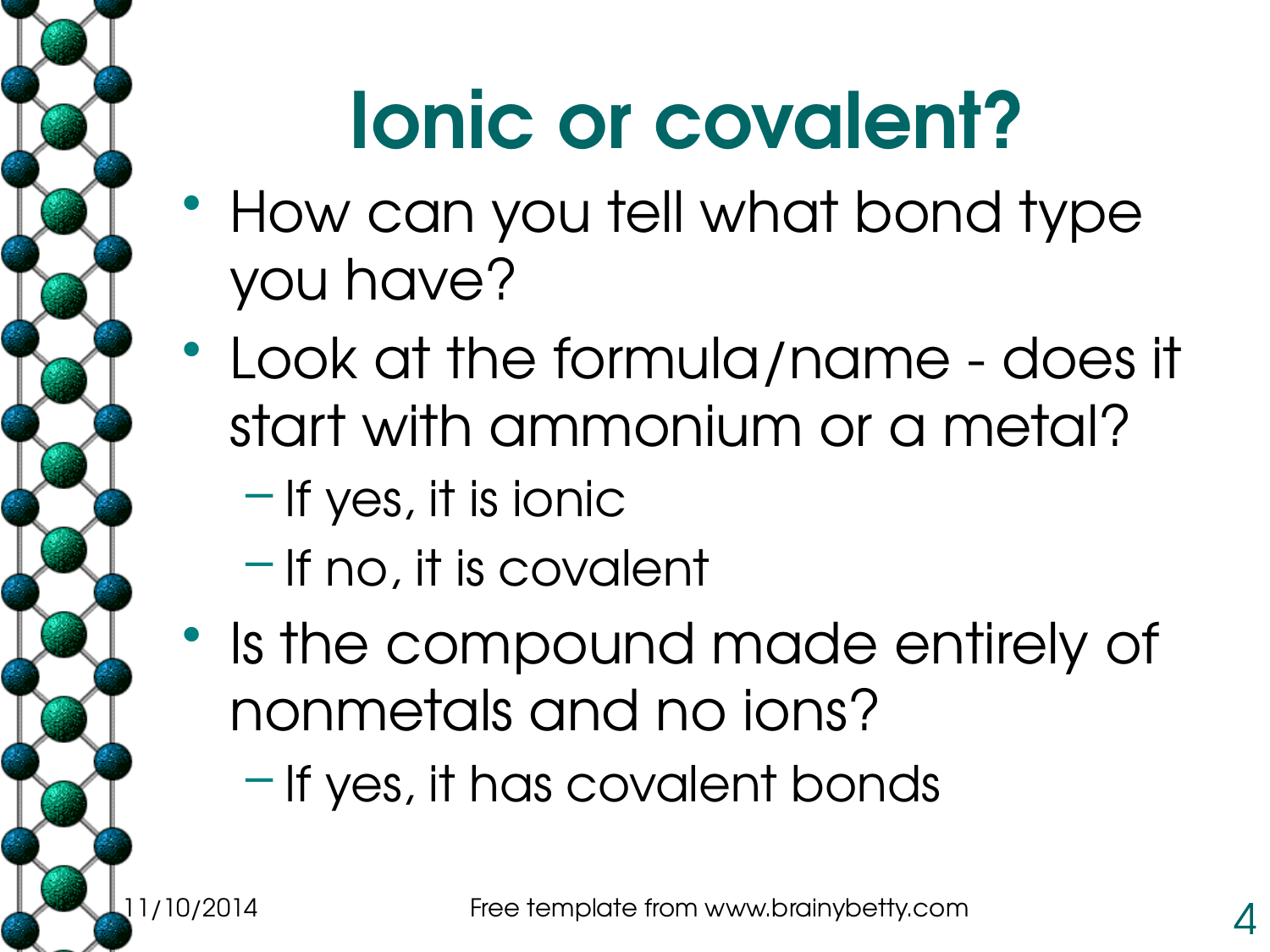

# Ionic or covalent?
How can you tell what bond type you have?
Look at the formula/name - does it start with ammonium or a metal?
If yes, it is ionic
If no, it is covalent
Is the compound made entirely of nonmetals and no ions?
If yes, it has covalent bonds
11/10/2014
Free template from www.brainybetty.com
4